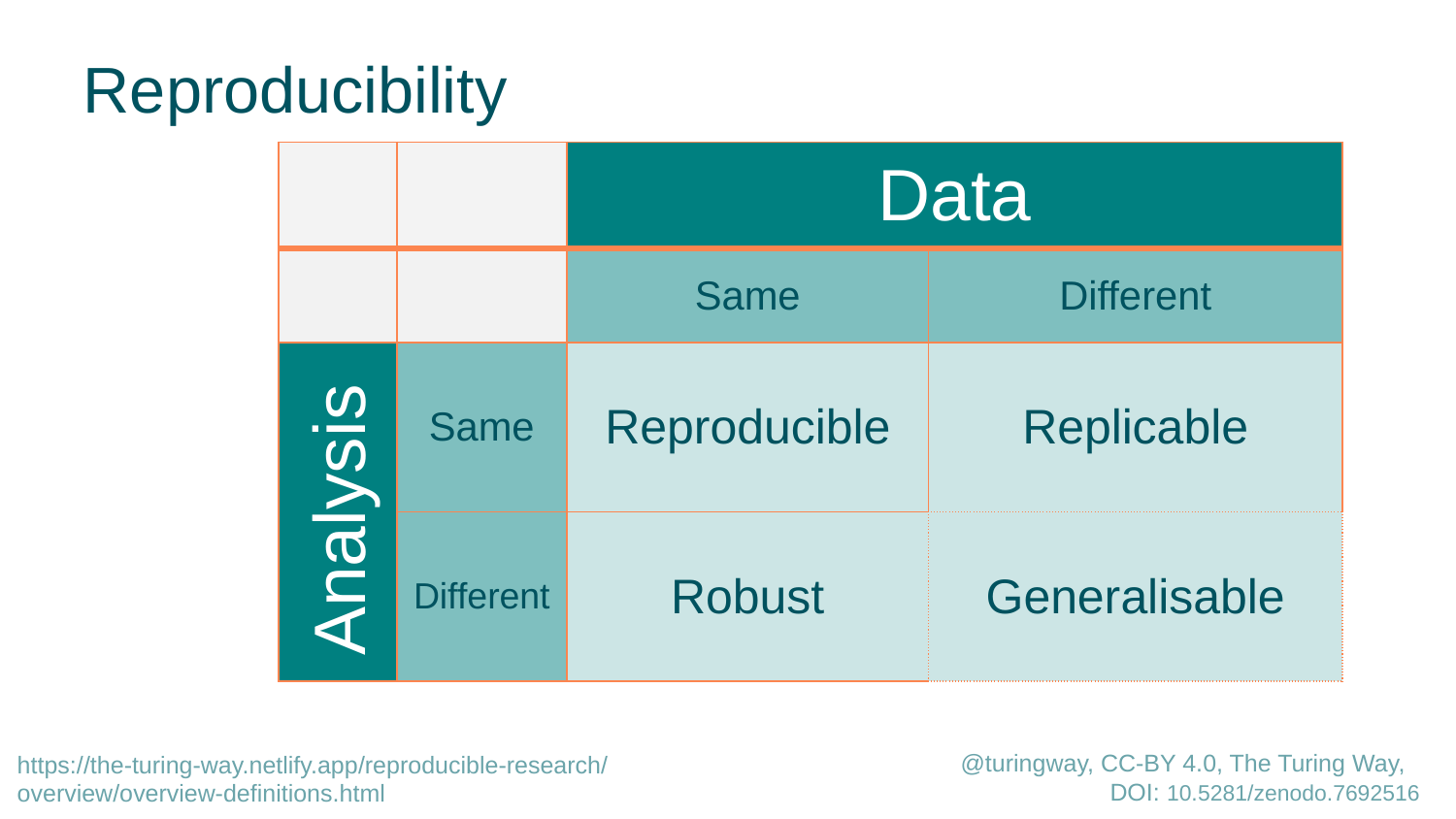

Reproducibility
|  |  | Data |  |
| --- | --- | --- | --- |
|  |  | Same | Different |
|  | Same | Reproducible | Replicable |
|  | Different | Robust | Generalisable |
Analysis
Analysis
https://the-turing-way.netlify.app/reproducible-research/
overview/overview-definitions.html
@turingway, CC-BY 4.0, The Turing Way,
DOI: 10.5281/zenodo.7692516